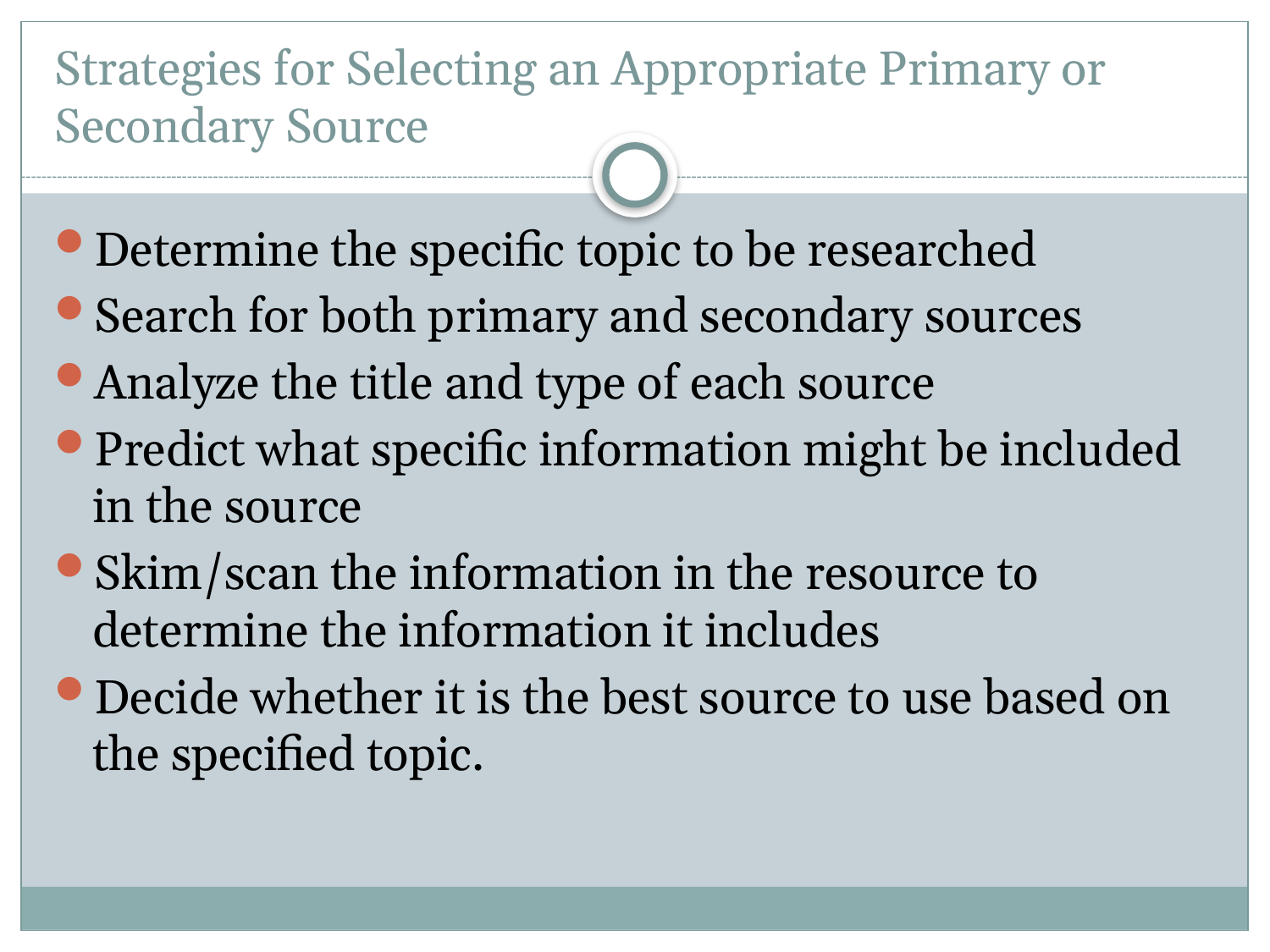

# Strategies for Selecting an Appropriate Primary or Secondary Source
Determine the specific topic to be researched
Search for both primary and secondary sources
Analyze the title and type of each source
Predict what specific information might be included in the source
Skim/scan the information in the resource to determine the information it includes
Decide whether it is the best source to use based on the specified topic.